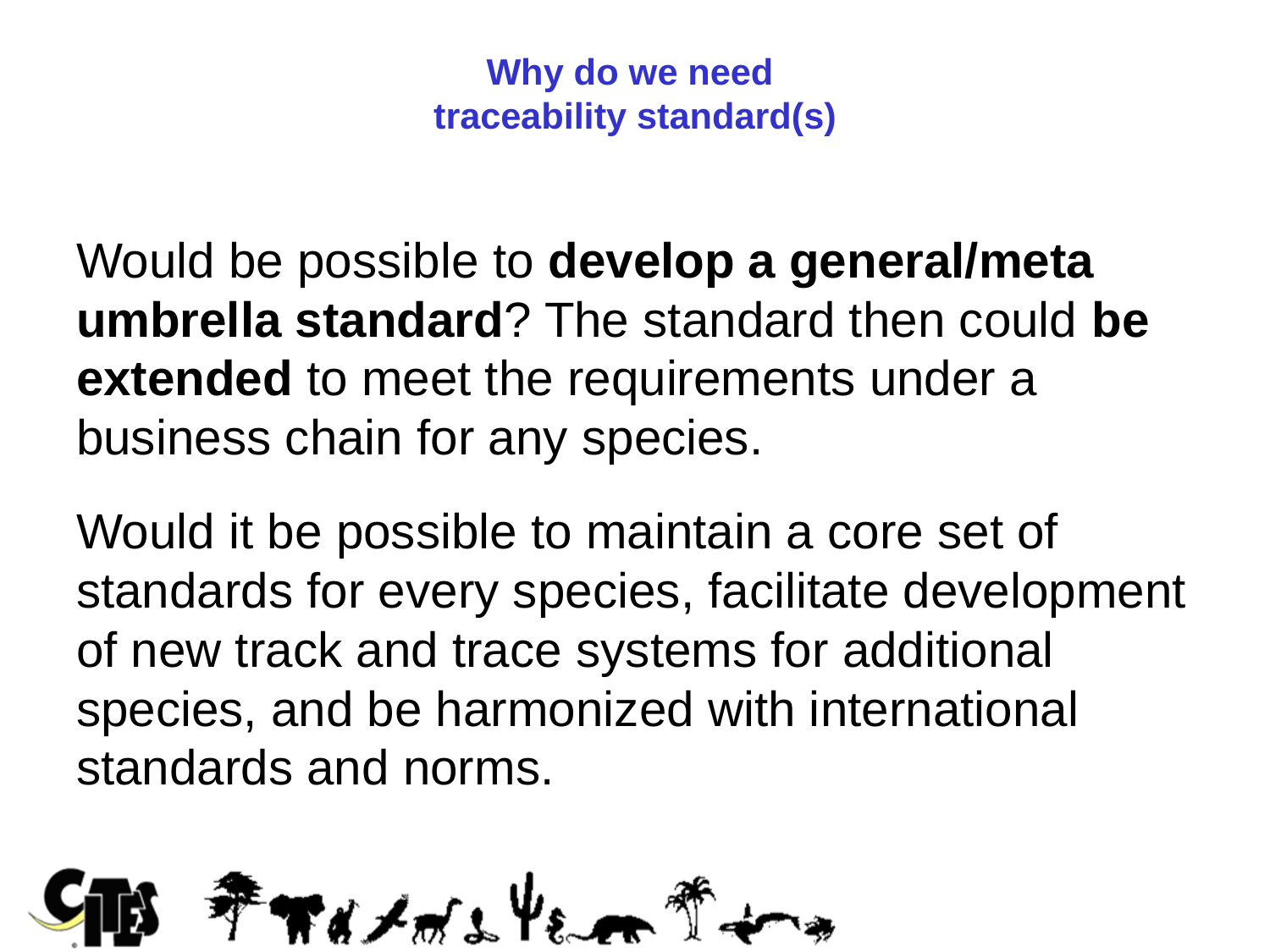

# Why do we need traceability standard(s)
Would be possible to develop a general/meta umbrella standard? The standard then could be extended to meet the requirements under a business chain for any species.
Would it be possible to maintain a core set of standards for every species, facilitate development of new track and trace systems for additional species, and be harmonized with international standards and norms.